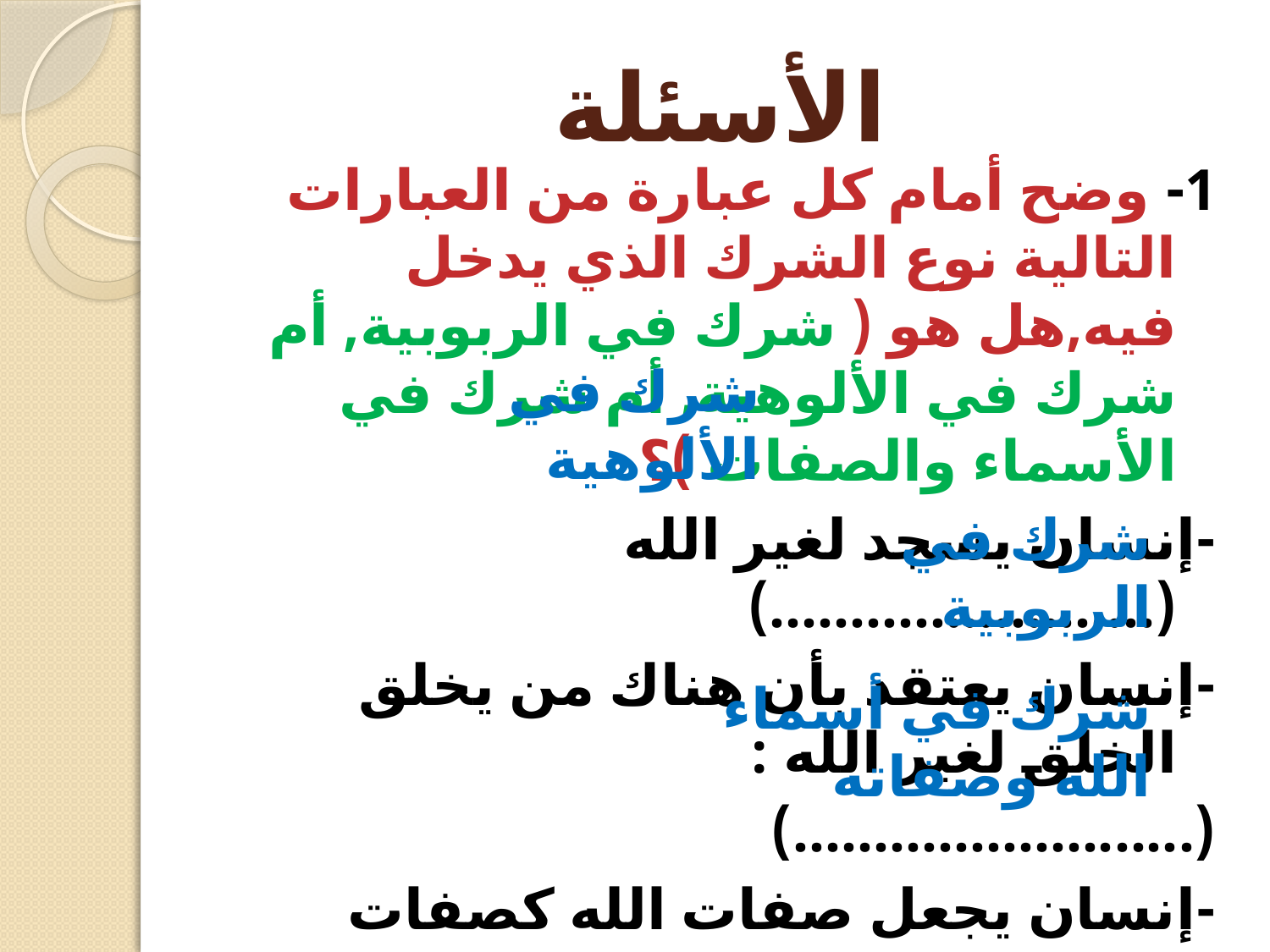

# الأسئلة
1- وضح أمام كل عبارة من العبارات التالية نوع الشرك الذي يدخل فيه,هل هو ( شرك في الربوبية, أم شرك في الألوهية, أم شرك في الأسماء والصفات )؟
-إنسان يسجد لغير الله (........................)
-إنسان يعتقد بأن هناك من يخلق الخلق لغير الله :
(.........................)
-إنسان يجعل صفات الله كصفات المخلوقين :
(.......................................)

شرك في الألوهية
شرك في الربوبية
شرك في أسماء الله وصفاته